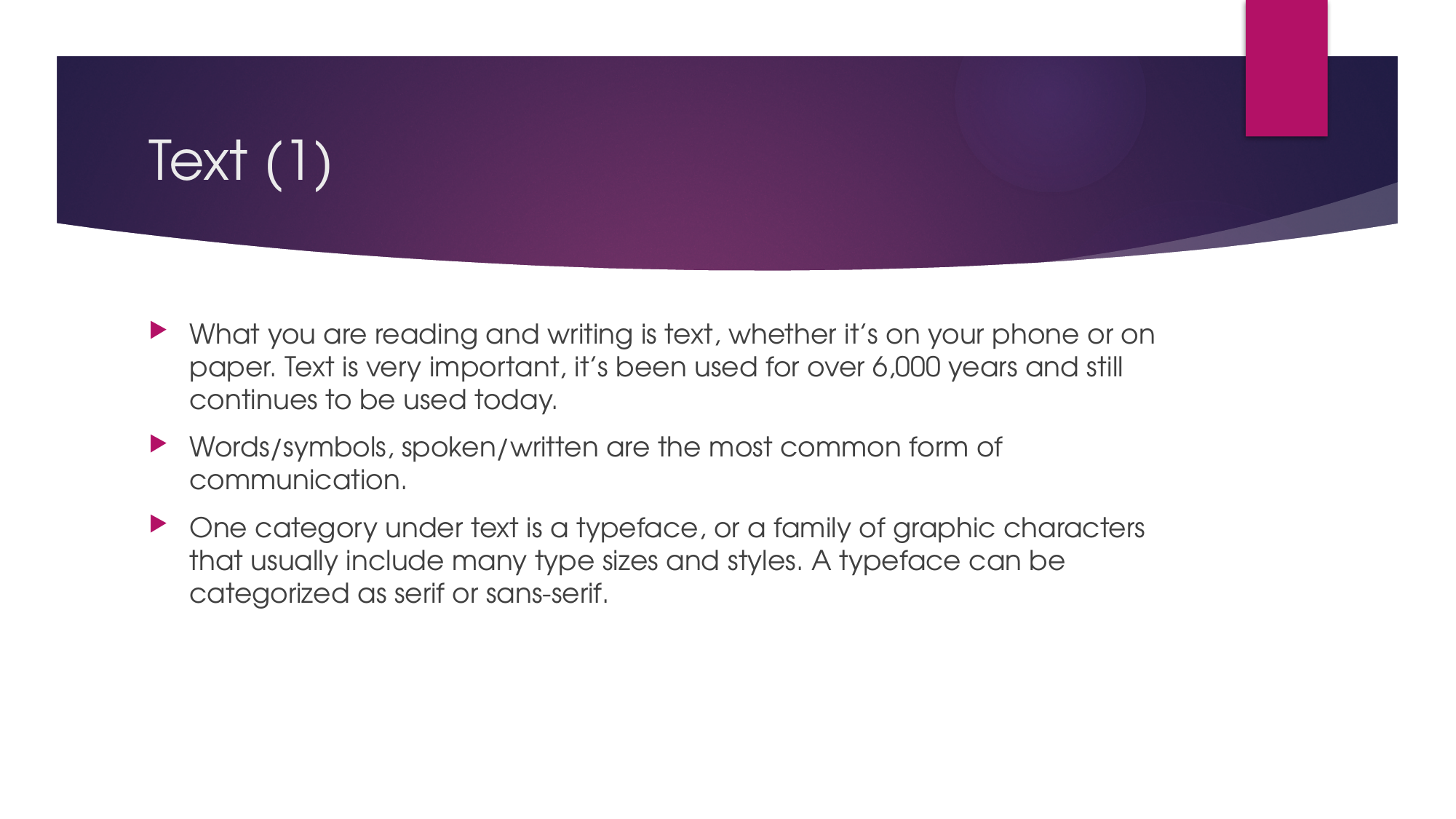

# Text (1)
What you are reading and writing is text, whether it’s on your phone or on paper. Text is very important, it’s been used for over 6,000 years and still continues to be used today.
Words/symbols, spoken/written are the most common form of communication.
One category under text is a typeface, or a family of graphic characters that usually include many type sizes and styles. A typeface can be categorized as serif or sans-serif.